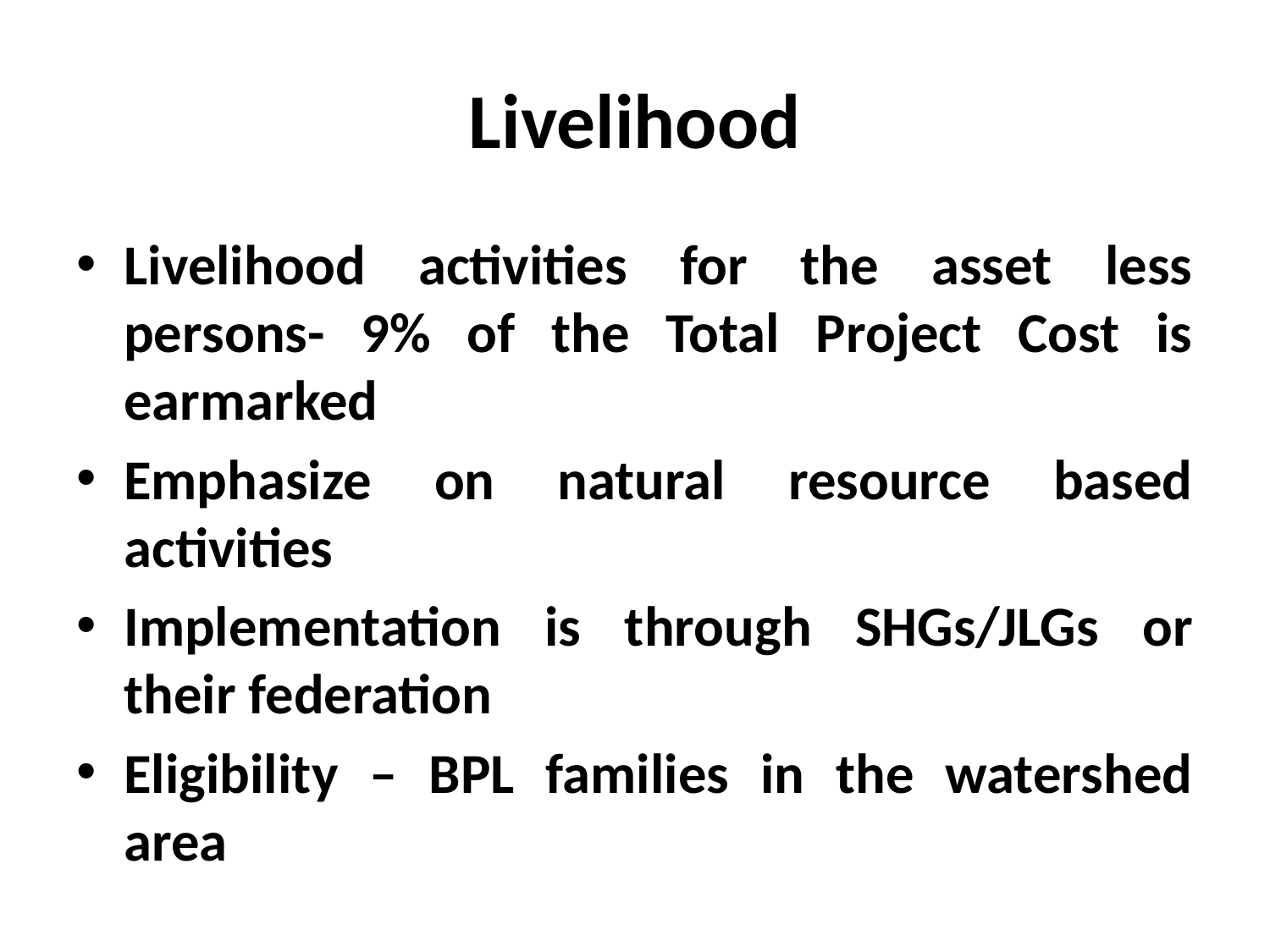

# Livelihood
Livelihood activities for the asset less persons- 9% of the Total Project Cost is earmarked
Emphasize on natural resource based activities
Implementation is through SHGs/JLGs or their federation
Eligibility – BPL families in the watershed area